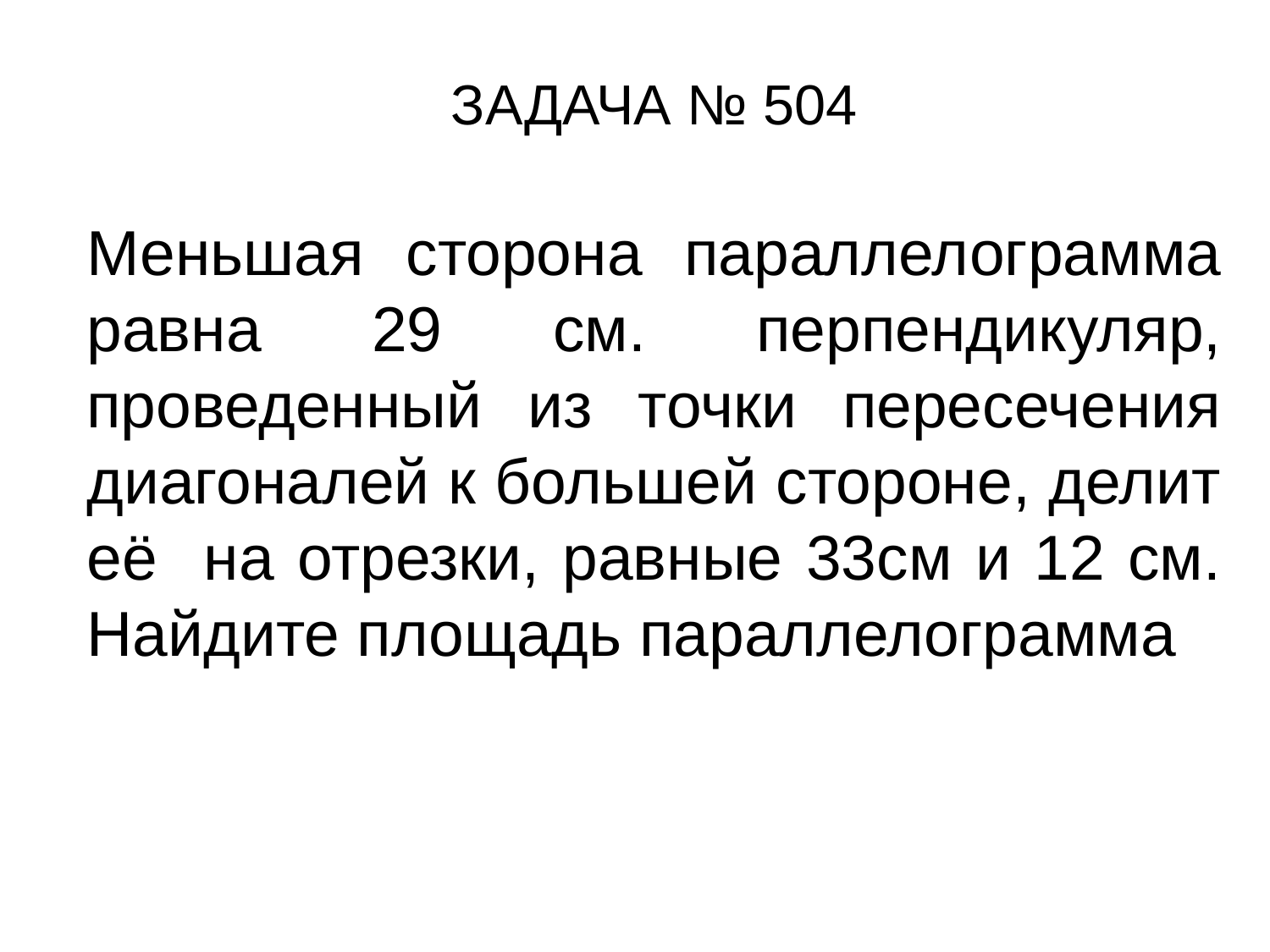

ЗАДАЧА № 504

Меньшая сторона параллелограмма равна 29 см. перпендикуляр, проведенный из точки пересечения диагоналей к большей стороне, делит её  на отрезки, равные 33см и 12 см. Найдите площадь параллелограмма